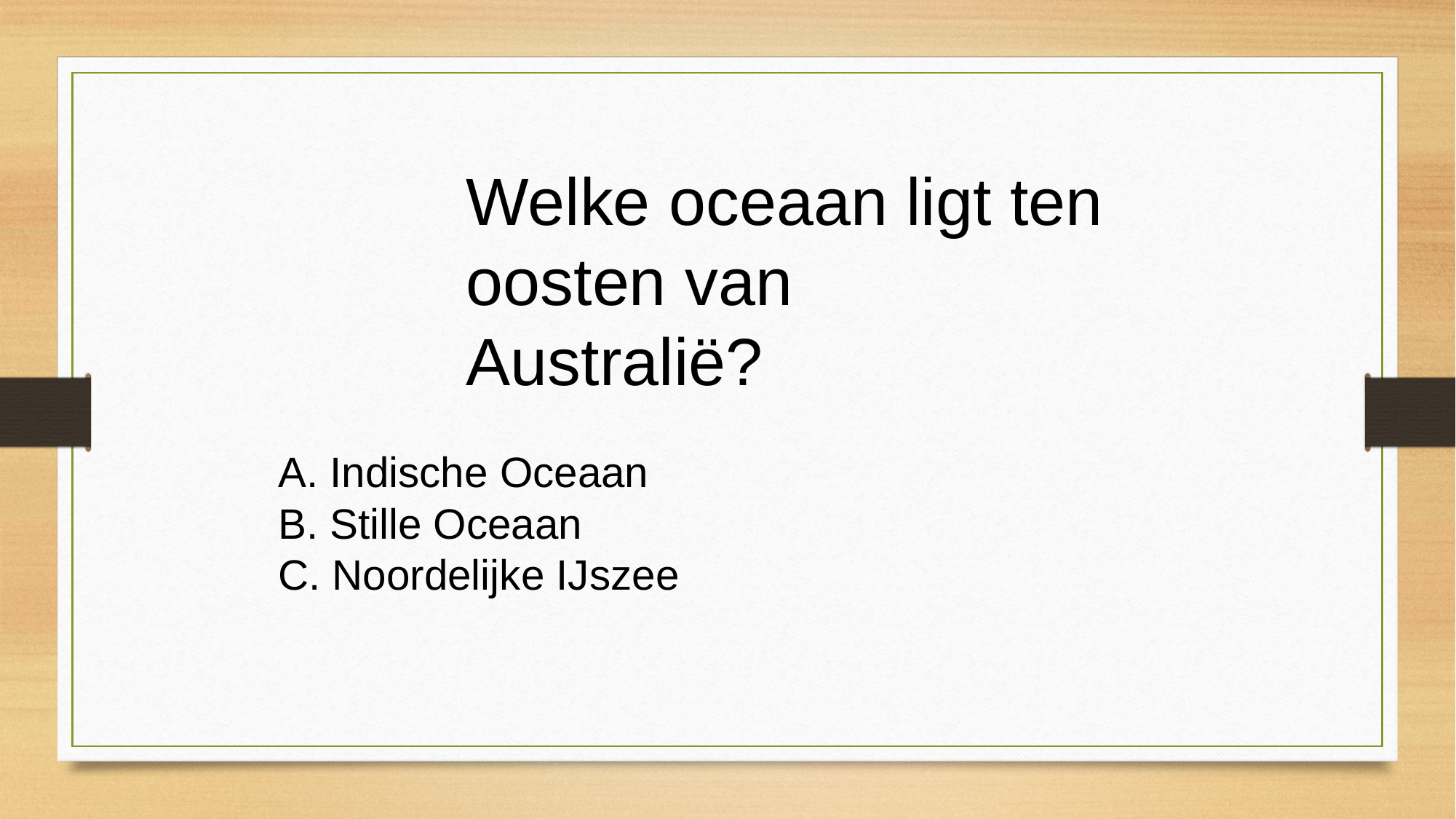

Welke oceaan ligt ten oosten van Australië?
A. Indische Oceaan
B. Stille Oceaan
C. Noordelijke IJszee